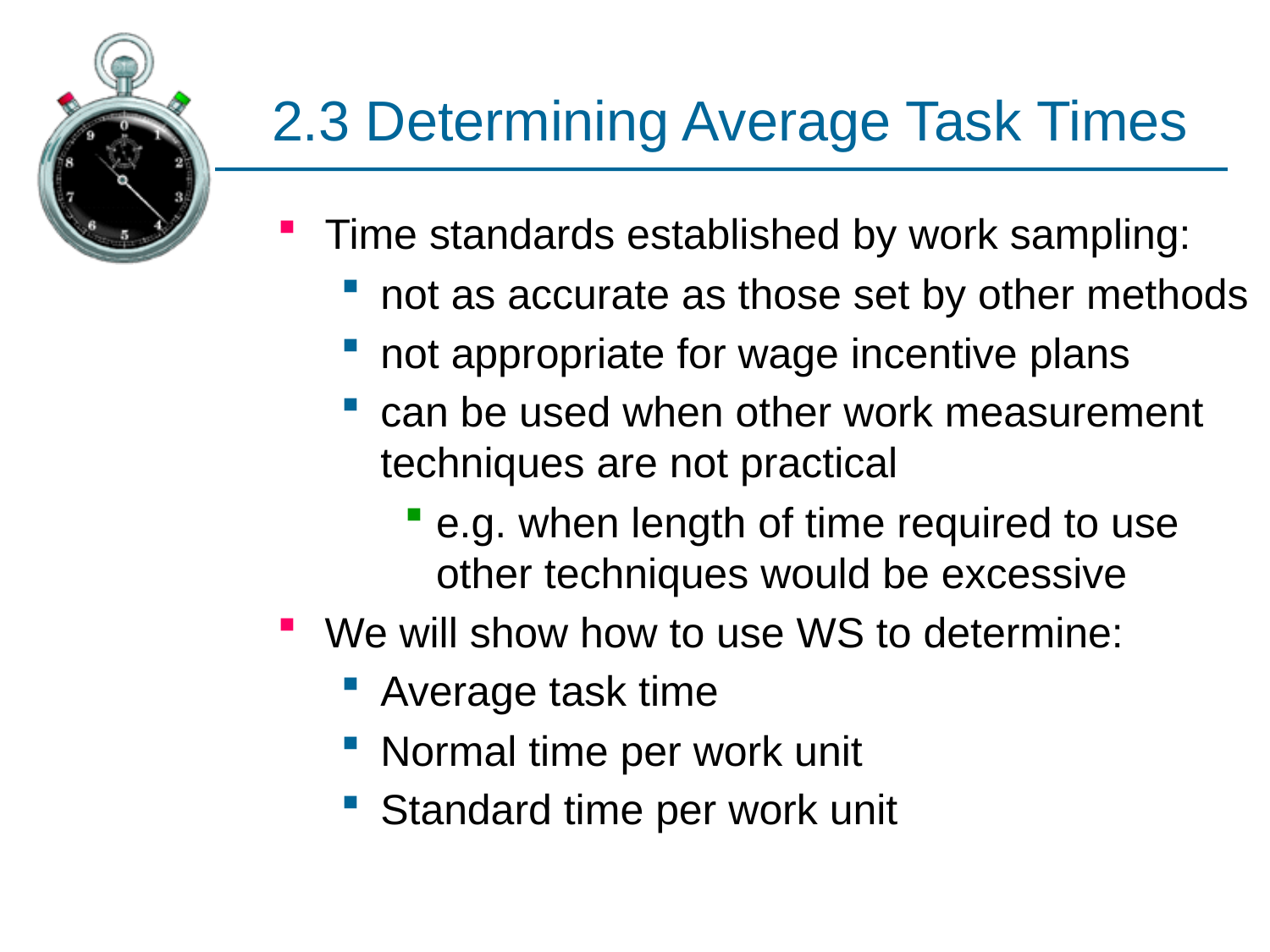

# 2.3 Determining Average Task Times
Time standards established by work sampling:
not as accurate as those set by other methods
not appropriate for wage incentive plans
can be used when other work measurement techniques are not practical
e.g. when length of time required to use other techniques would be excessive
We will show how to use WS to determine:
Average task time
Normal time per work unit
Standard time per work unit